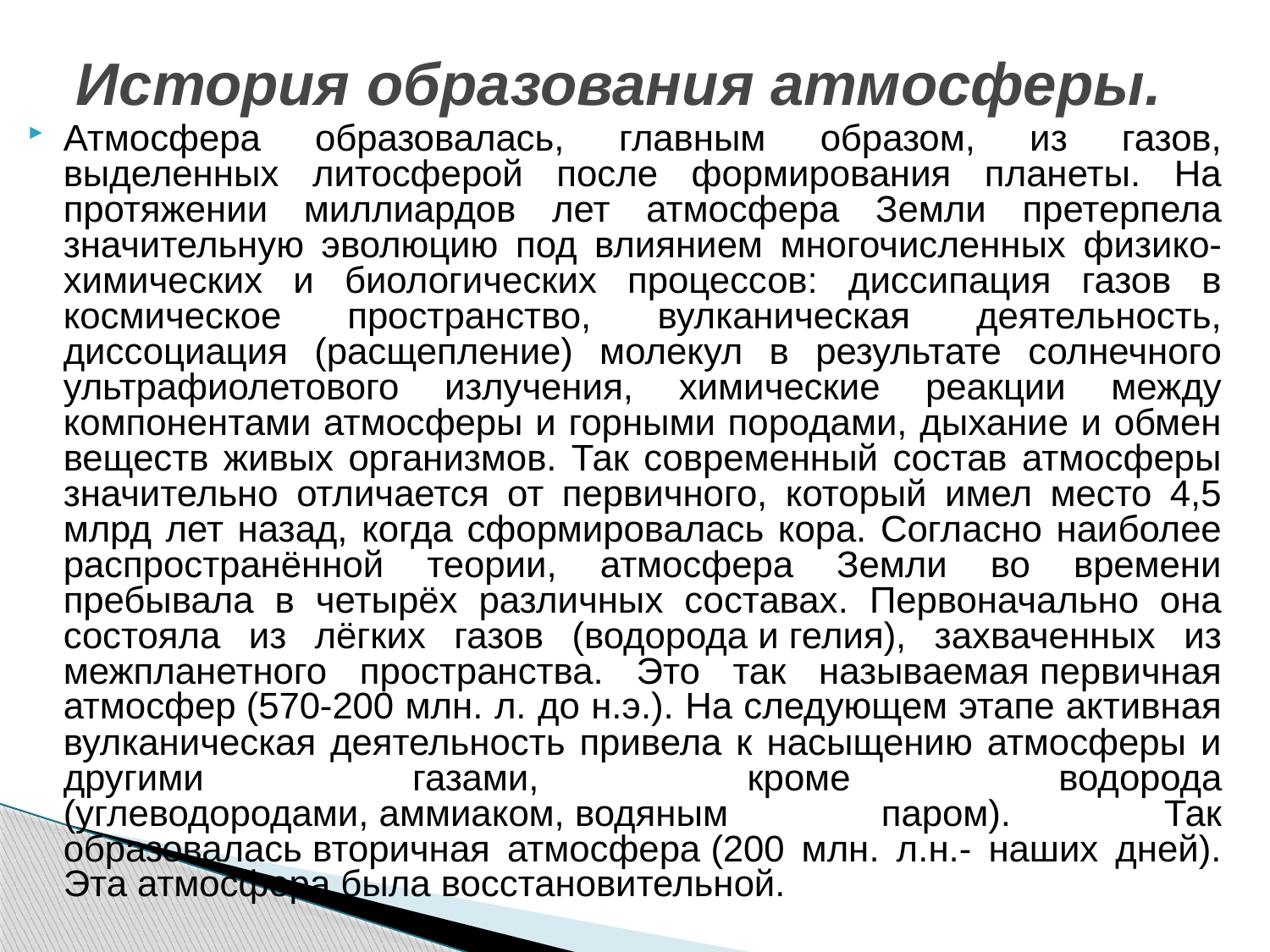

# История образования атмосферы.
Атмосфера образовалась, главным образом, из газов, выделенных литосферой после формирования планеты. На протяжении миллиардов лет атмосфера Земли претерпела значительную эволюцию под влиянием многочисленных физико-химических и биологических процессов: диссипация газов в космическое пространство, вулканическая деятельность, диссоциация (расщепление) молекул в результате солнечного ультрафиолетового излучения, химические реакции между компонентами атмосферы и горными породами, дыхание и обмен веществ живых организмов. Так современный состав атмосферы значительно отличается от первичного, который имел место 4,5 млрд лет назад, когда сформировалась кора. Согласно наиболее распространённой теории, атмосфера Земли во времени пребывала в четырёх различных составах. Первоначально она состояла из лёгких газов (водорода и гелия), захваченных из межпланетного пространства. Это так называемая первичная атмосфер (570-200 млн. л. до н.э.). На следующем этапе активная вулканическая деятельность привела к насыщению атмосферы и другими газами, кроме водорода (углеводородами, аммиаком, водяным паром). Так образовалась вторичная атмосфера (200 млн. л.н.- наших дней). Эта атмосфера была восстановительной.